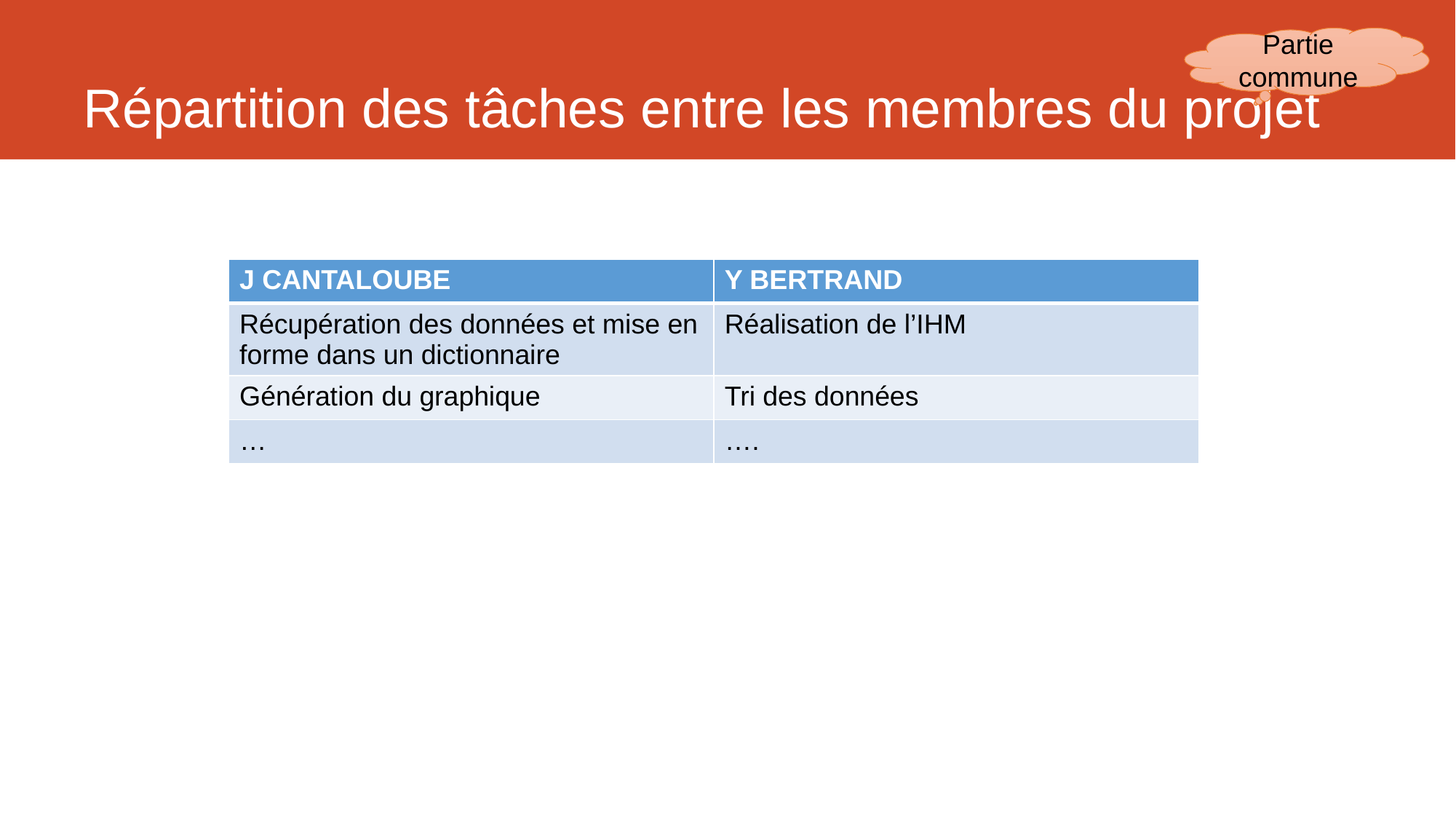

# Répartition des tâches entre les membres du projet
Partie commune
| J CANTALOUBE | Y BERTRAND |
| --- | --- |
| Récupération des données et mise en forme dans un dictionnaire | Réalisation de l’IHM |
| Génération du graphique | Tri des données |
| … | …. |